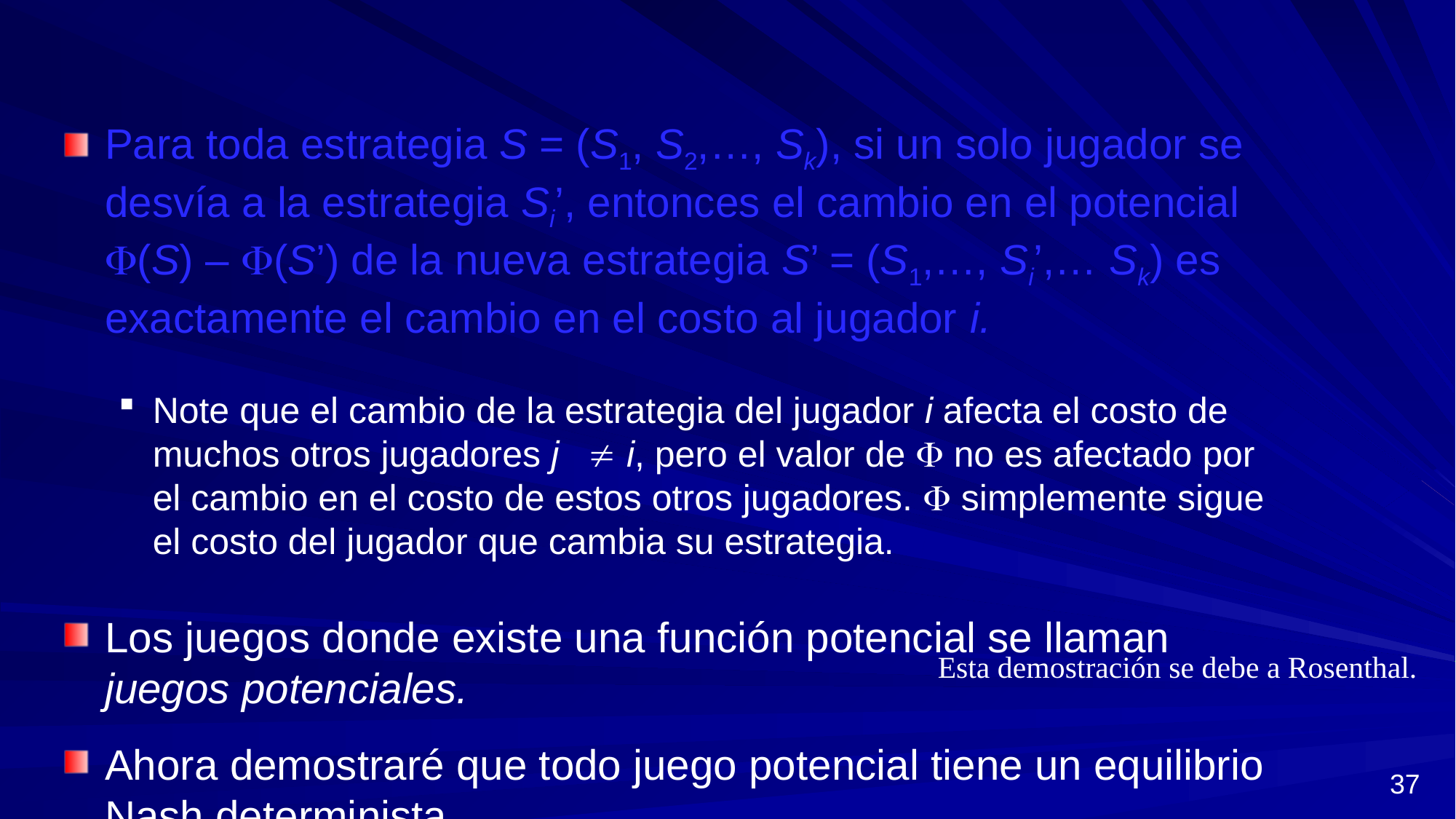

Para toda estrategia S = (S1, S2,…, Sk), si un solo jugador se desvía a la estrategia Si’, entonces el cambio en el potencial Φ(S) – Φ(S’) de la nueva estrategia S’ = (S1,…, Si’,… Sk) es exactamente el cambio en el costo al jugador i.

Note que el cambio de la estrategia del jugador i afecta el costo de muchos otros jugadores j  ≠ i, pero el valor de Φ no es afectado por el cambio en el costo de estos otros jugadores. Φ simplemente sigue el costo del jugador que cambia su estrategia.

Los juegos donde existe una función potencial se llaman juegos potenciales.

Ahora demostraré que todo juego potencial tiene un equilibrio Nash determinista.
Esta demostración se debe a Rosenthal.
37